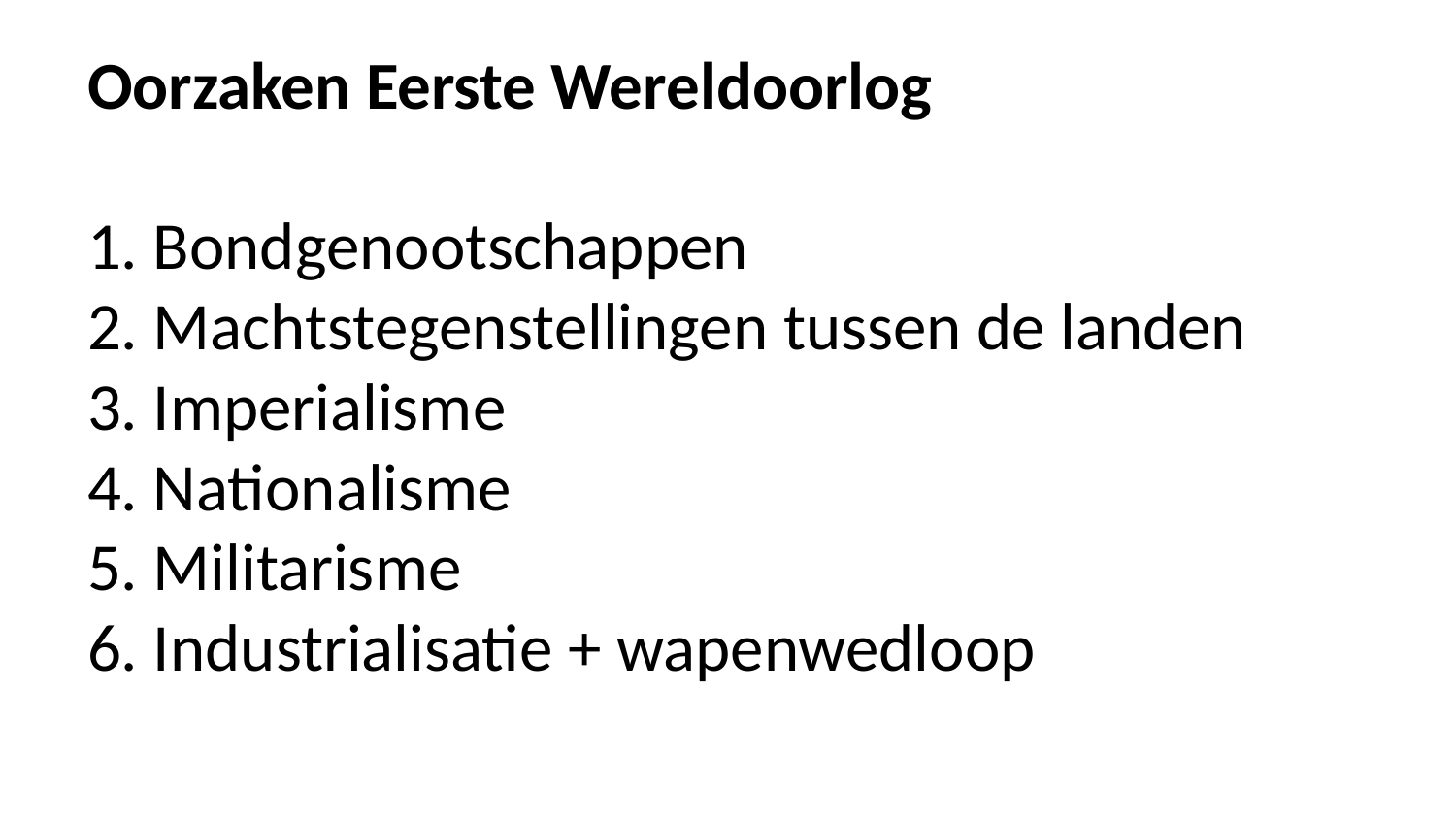

# Oorzaken Eerste Wereldoorlog 1. Bondgenootschappen 2. Machtstegenstellingen tussen de landen 3. Imperialisme 4. Nationalisme 5. Militarisme 6. Industrialisatie + wapenwedloop